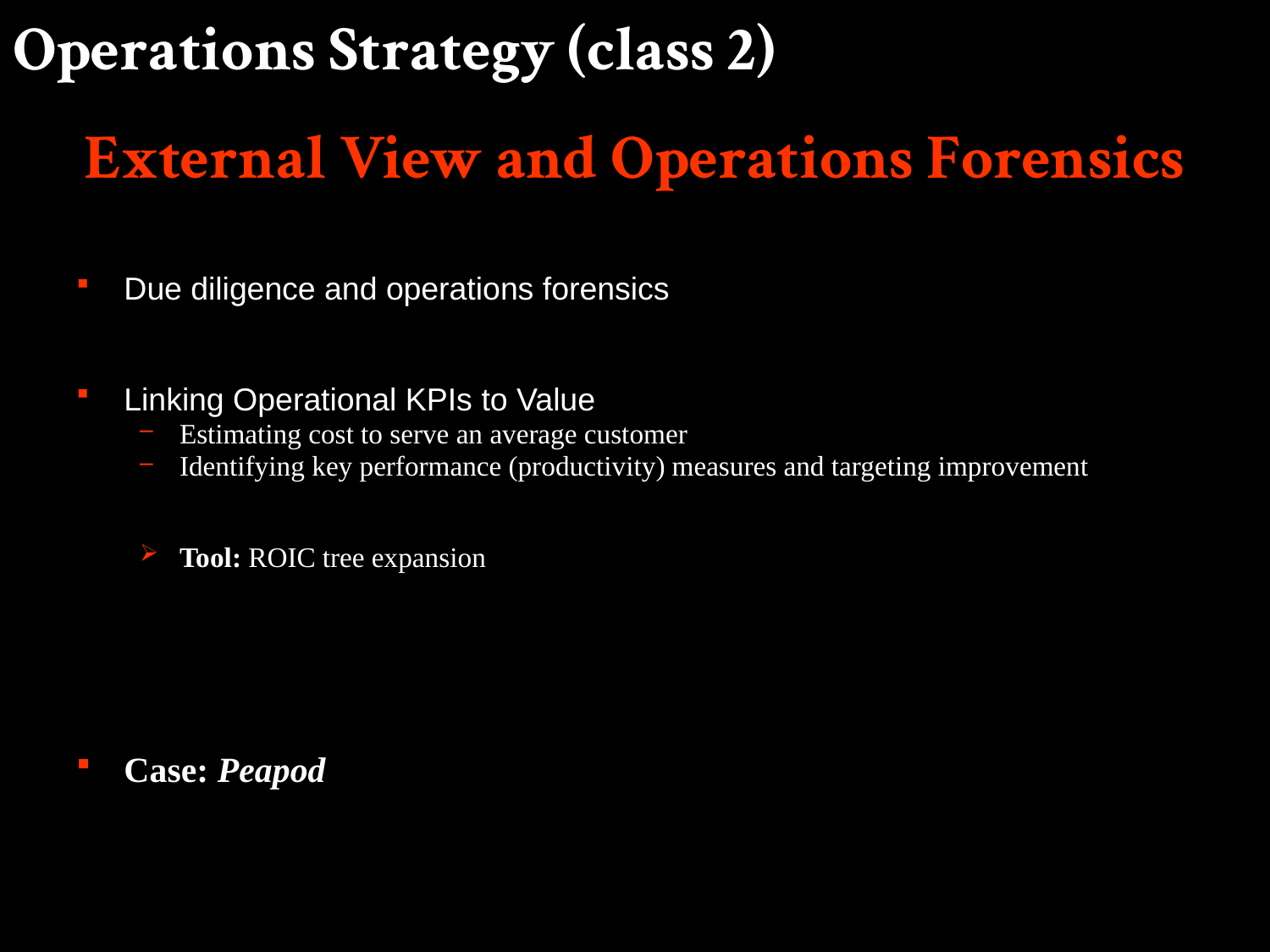

Operations Strategy (class 2)
External View and Operations Forensics
Due diligence and operations forensics

Linking Operational KPIs to Value
Estimating cost to serve an average customer
Identifying key performance (productivity) measures and targeting improvement

Tool: ROIC tree expansion

Case: Peapod